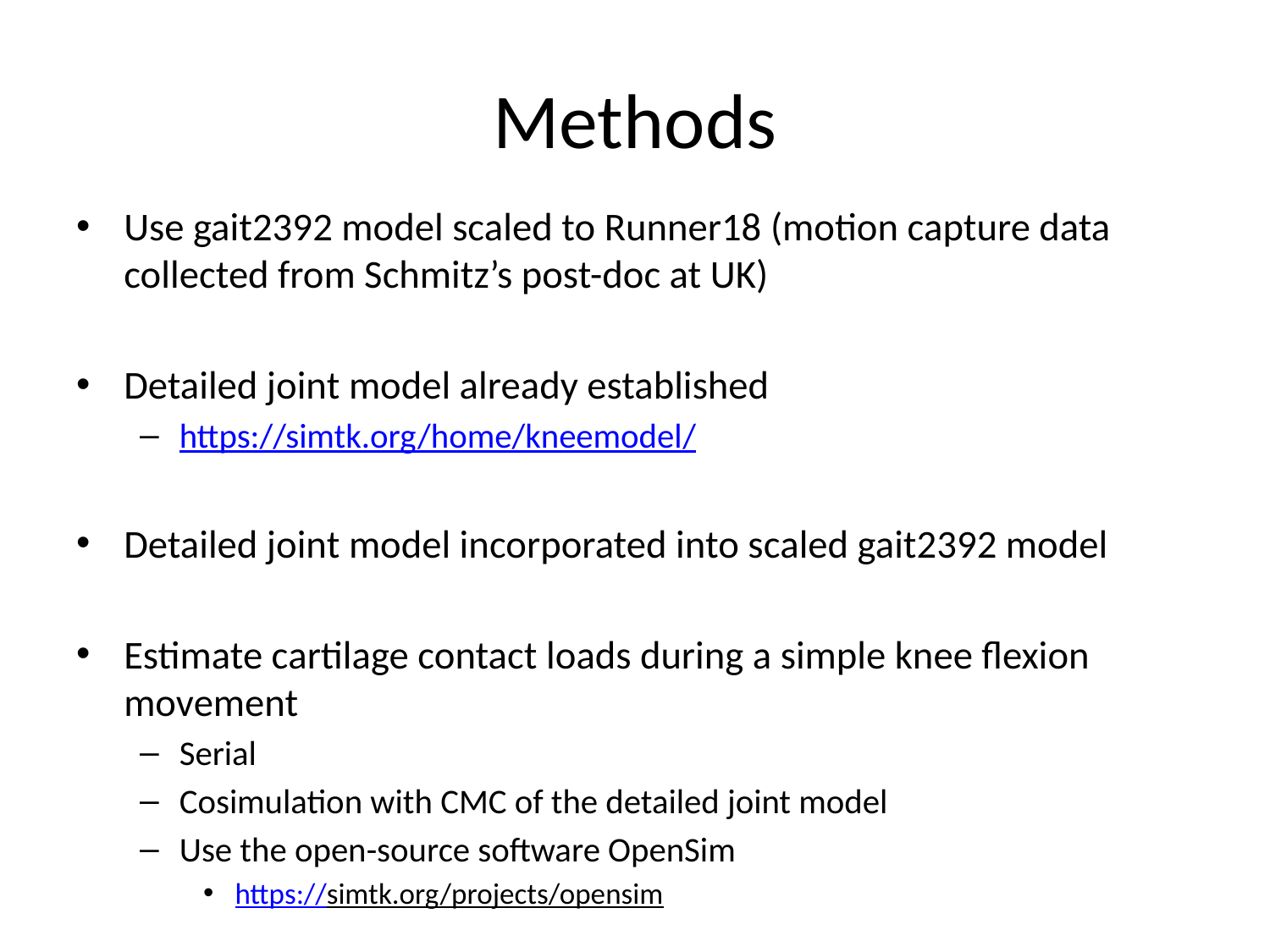

# Methods
Use gait2392 model scaled to Runner18 (motion capture data collected from Schmitz’s post-doc at UK)

Detailed joint model already established
https://simtk.org/home/kneemodel/

Detailed joint model incorporated into scaled gait2392 model

Estimate cartilage contact loads during a simple knee flexion movement
Serial
Cosimulation with CMC of the detailed joint model
Use the open-source software OpenSim
https://simtk.org/projects/opensim